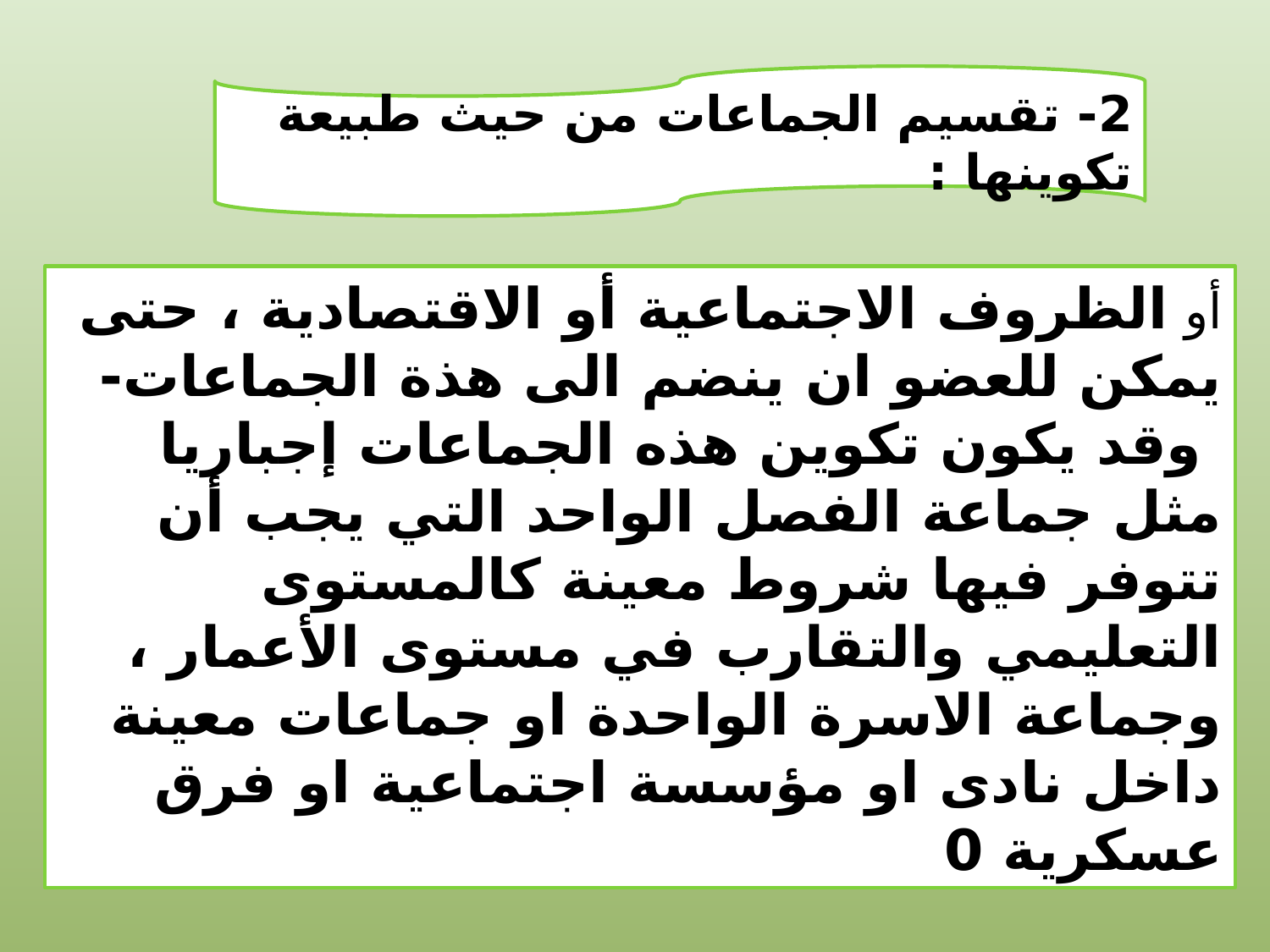

2- تقسيم الجماعات من حيث طبيعة تكوينها :
أو الظروف الاجتماعية أو الاقتصادية ، حتى يمكن للعضو ان ينضم الى هذة الجماعات-
 وقد يكون تكوين هذه الجماعات إجباريا مثل جماعة الفصل الواحد التي يجب أن تتوفر فيها شروط معينة كالمستوى التعليمي والتقارب في مستوى الأعمار ، وجماعة الاسرة الواحدة او جماعات معينة داخل نادى او مؤسسة اجتماعية او فرق عسكرية 0